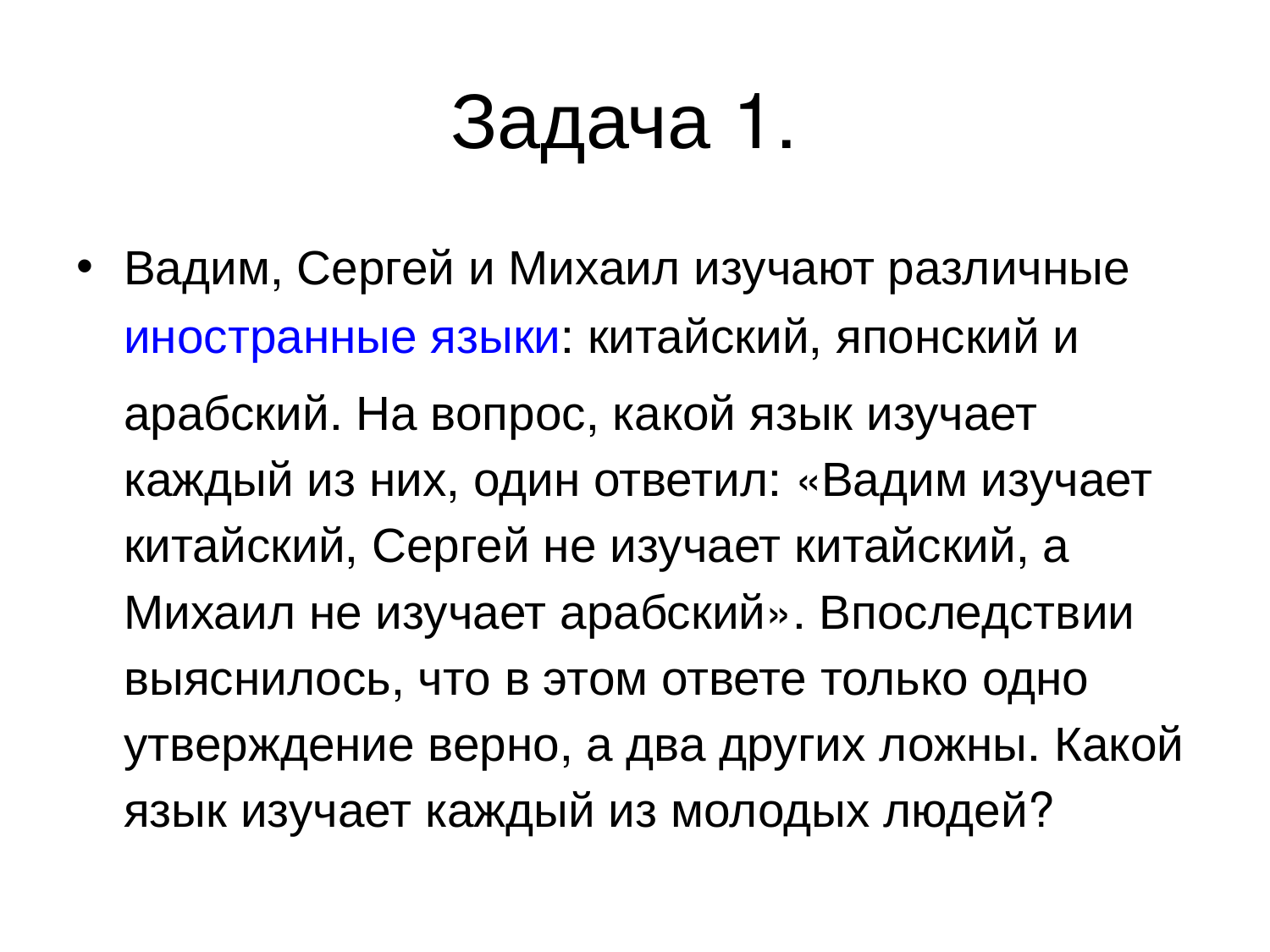

# Задача 1.
Вадим, Сергей и Михаил изучают различные иностранные языки: китайский, японский и арабский. На вопрос, какой язык изучает каждый из них, один ответил: «Вадим изучает китайский, Сергей не изучает китайский, а Михаил не изучает арабский». Впоследствии выяснилось, что в этом ответе только одно утверждение верно, а два других ложны. Какой язык изучает каждый из молодых людей?